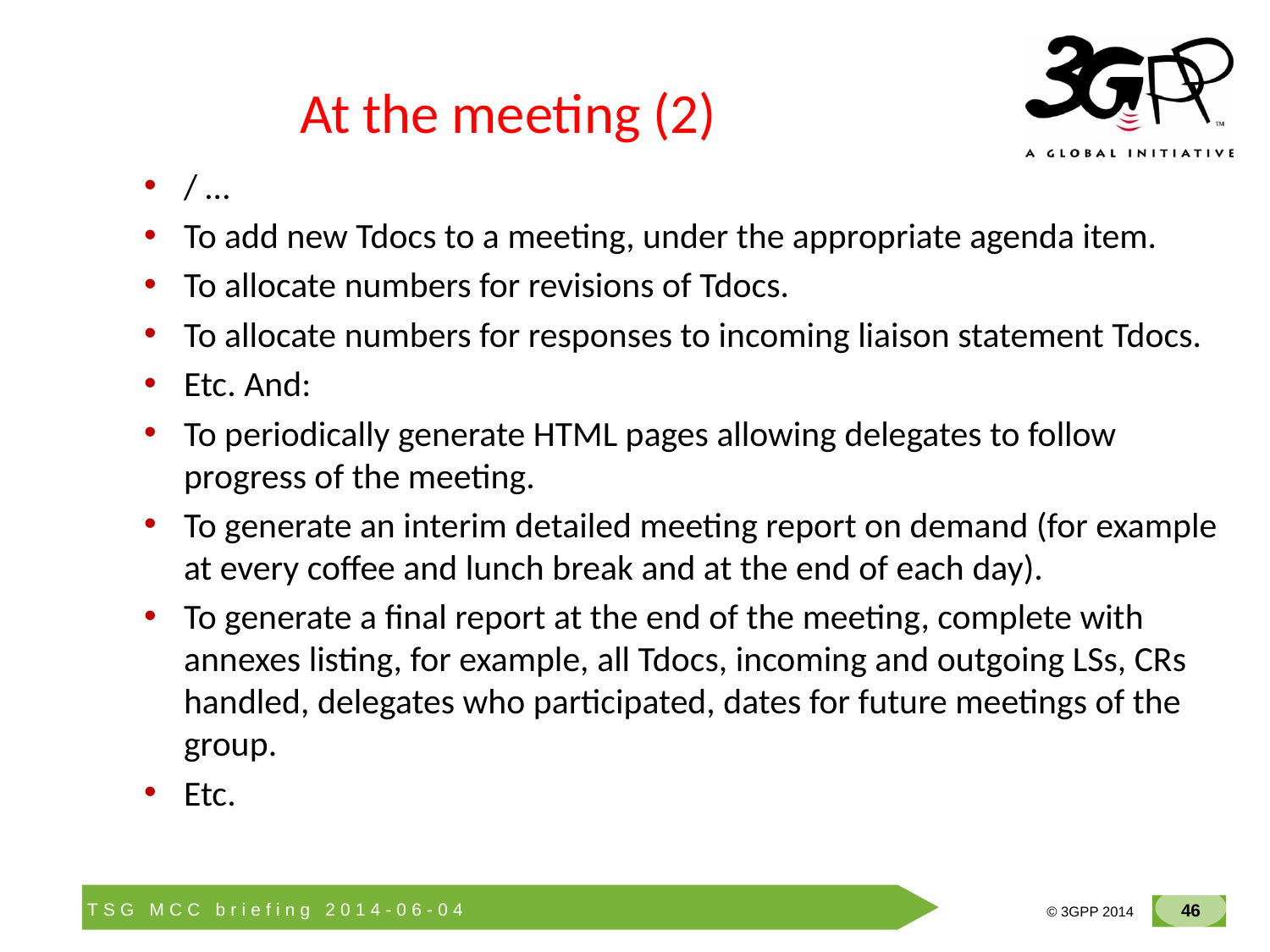

# At the meeting (2)
/ …
To add new Tdocs to a meeting, under the appropriate agenda item.
To allocate numbers for revisions of Tdocs.
To allocate numbers for responses to incoming liaison statement Tdocs.
Etc. And:
To periodically generate HTML pages allowing delegates to follow progress of the meeting.
To generate an interim detailed meeting report on demand (for example at every coffee and lunch break and at the end of each day).
To generate a final report at the end of the meeting, complete with annexes listing, for example, all Tdocs, incoming and outgoing LSs, CRs handled, delegates who participated, dates for future meetings of the group.
Etc.